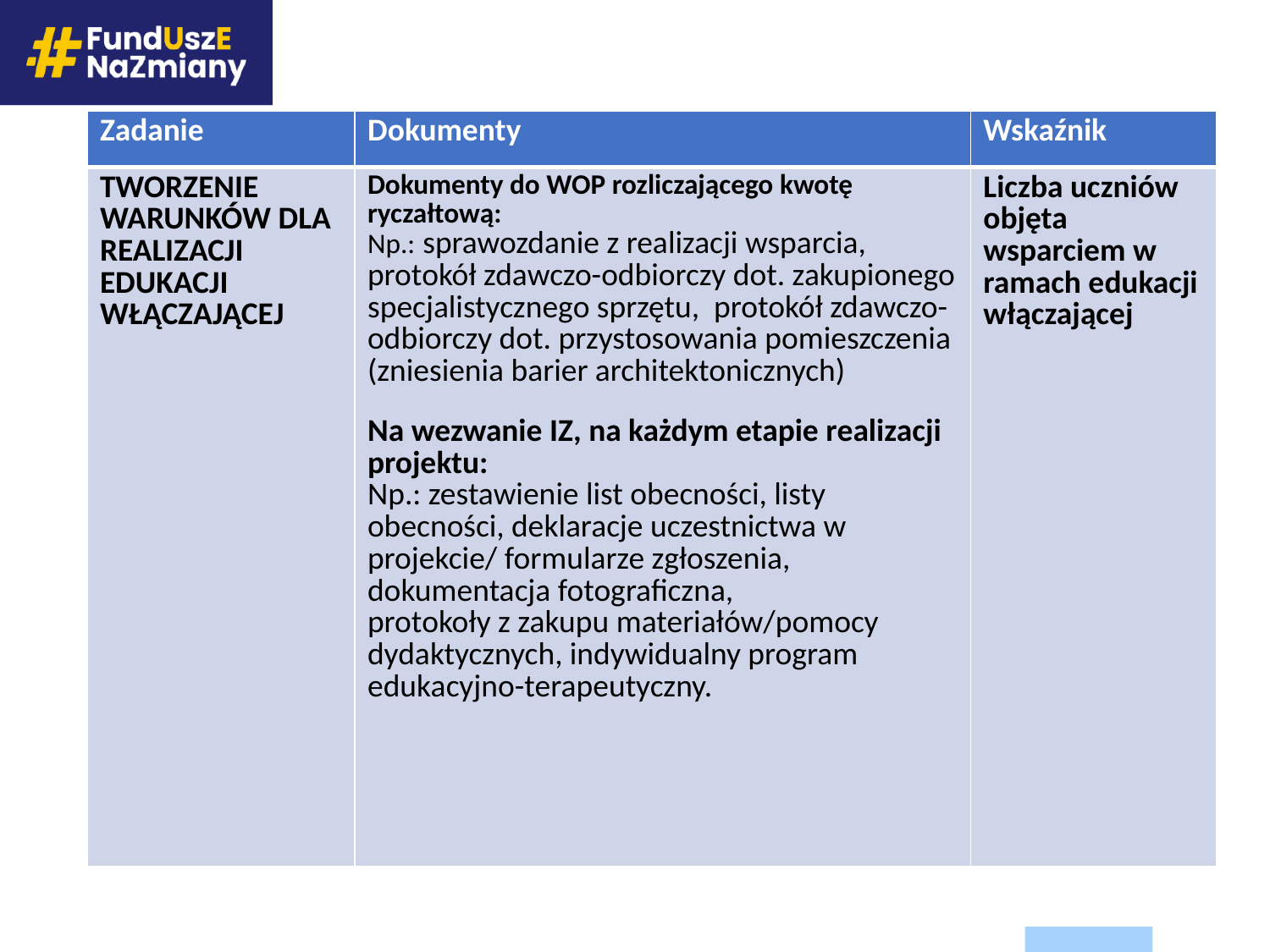

| Zadanie | Dokumenty | Wskaźnik |
| --- | --- | --- |
| TWORZENIE WARUNKÓW DLA REALIZACJI EDUKACJI WŁĄCZAJĄCEJ | Dokumenty do WOP rozliczającego kwotę ryczałtową: Np.: sprawozdanie z realizacji wsparcia, protokół zdawczo-odbiorczy dot. zakupionego specjalistycznego sprzętu, protokół zdawczo-odbiorczy dot. przystosowania pomieszczenia (zniesienia barier architektonicznych) Na wezwanie IZ, na każdym etapie realizacji projektu: Np.: zestawienie list obecności, listy obecności, deklaracje uczestnictwa w projekcie/ formularze zgłoszenia, dokumentacja fotograficzna, protokoły z zakupu materiałów/pomocy dydaktycznych, indywidualny program edukacyjno-terapeutyczny. | Liczba uczniów objęta wsparciem w ramach edukacji włączającej |